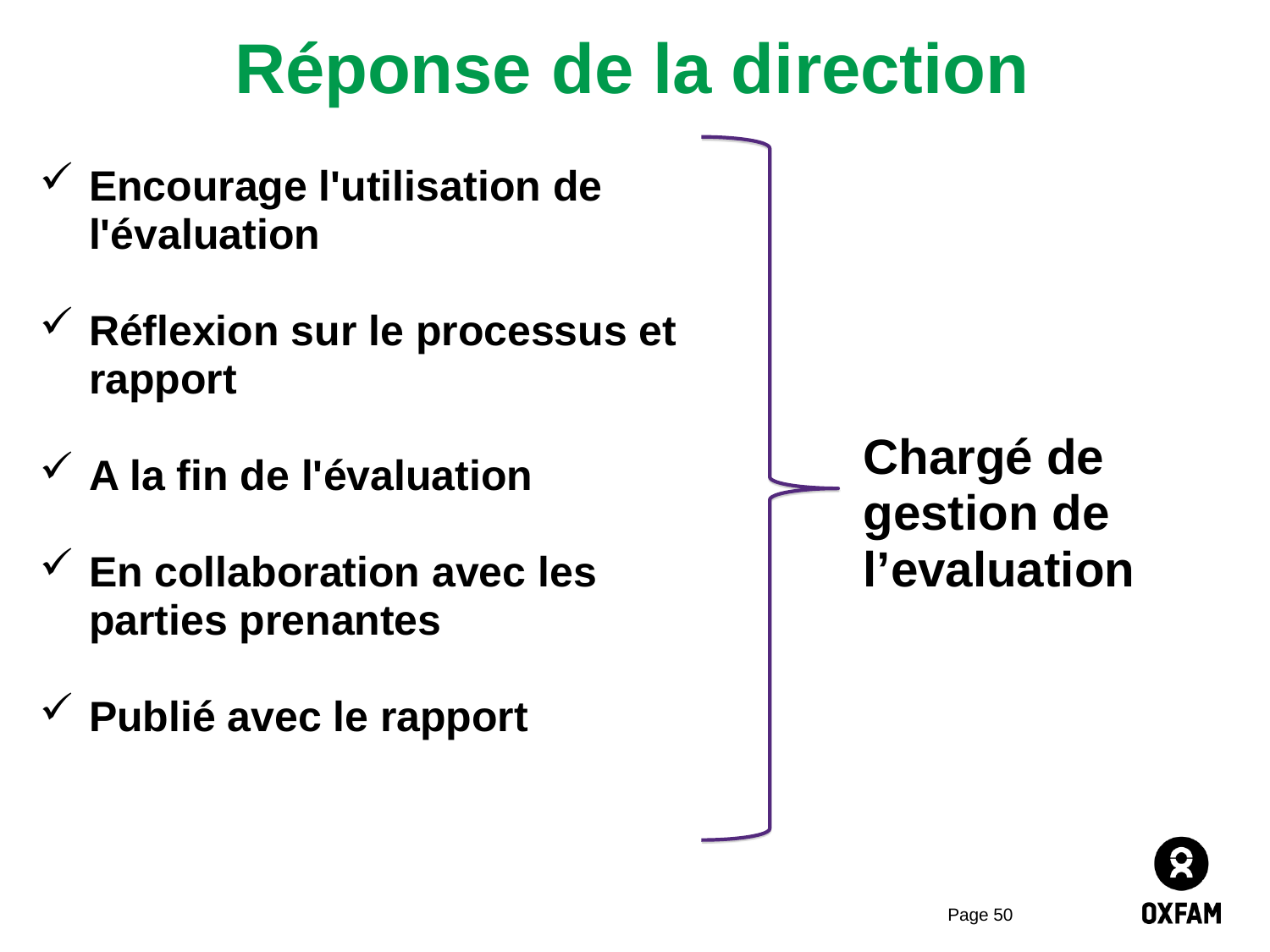

# Réponse de la direction

Encourage l'utilisation de l'évaluation

Réflexion sur le processus et rapport

A la fin de l'évaluation

En collaboration avec les parties prenantes

Publié avec le rapport
Chargé de gestion de l’evaluation
Page 50